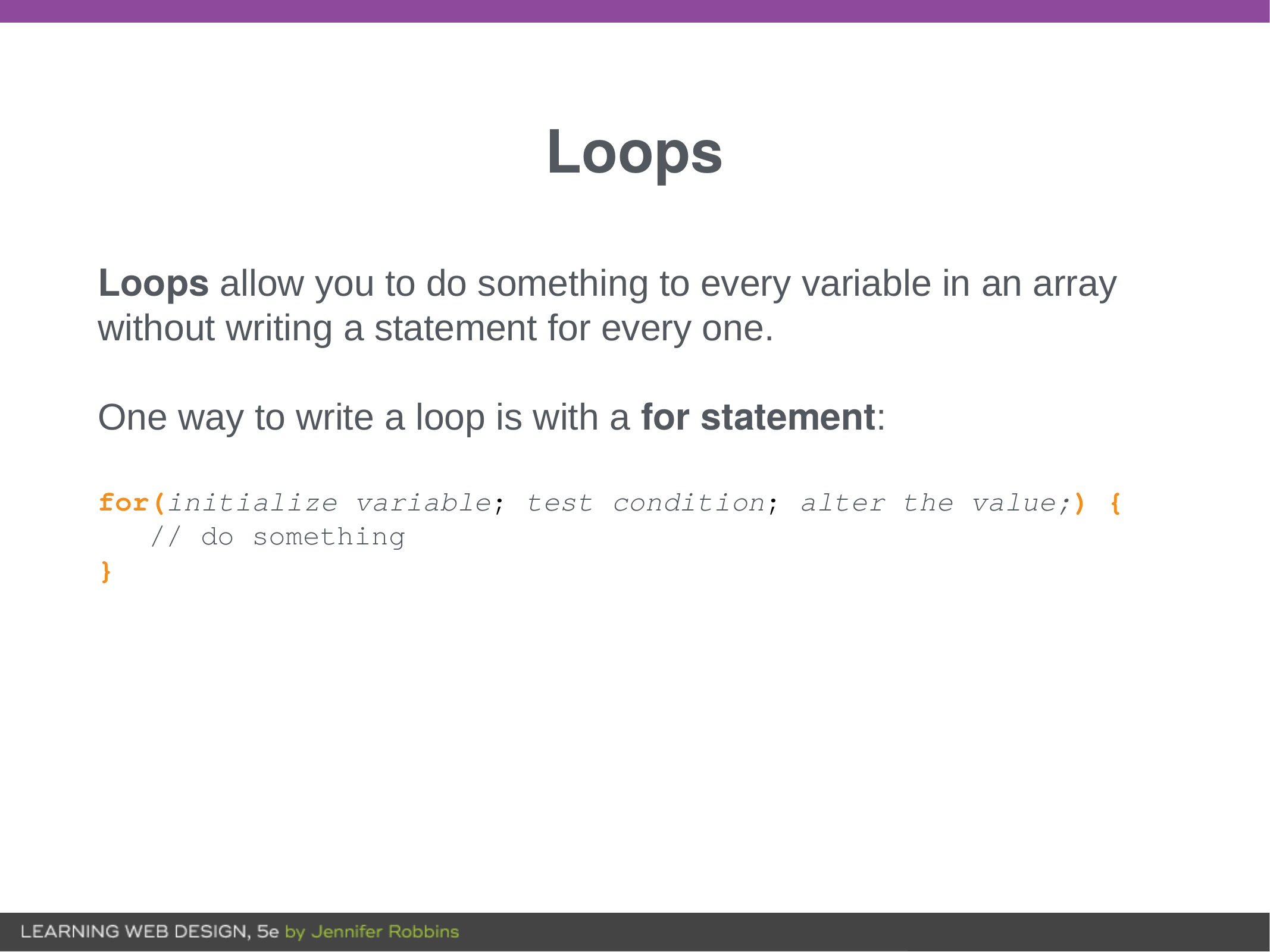

# Loops
Loops allow you to do something to every variable in an array without writing a statement for every one.
One way to write a loop is with a for statement:
for(initialize variable; test condition; alter the value;) {
   // do something
}